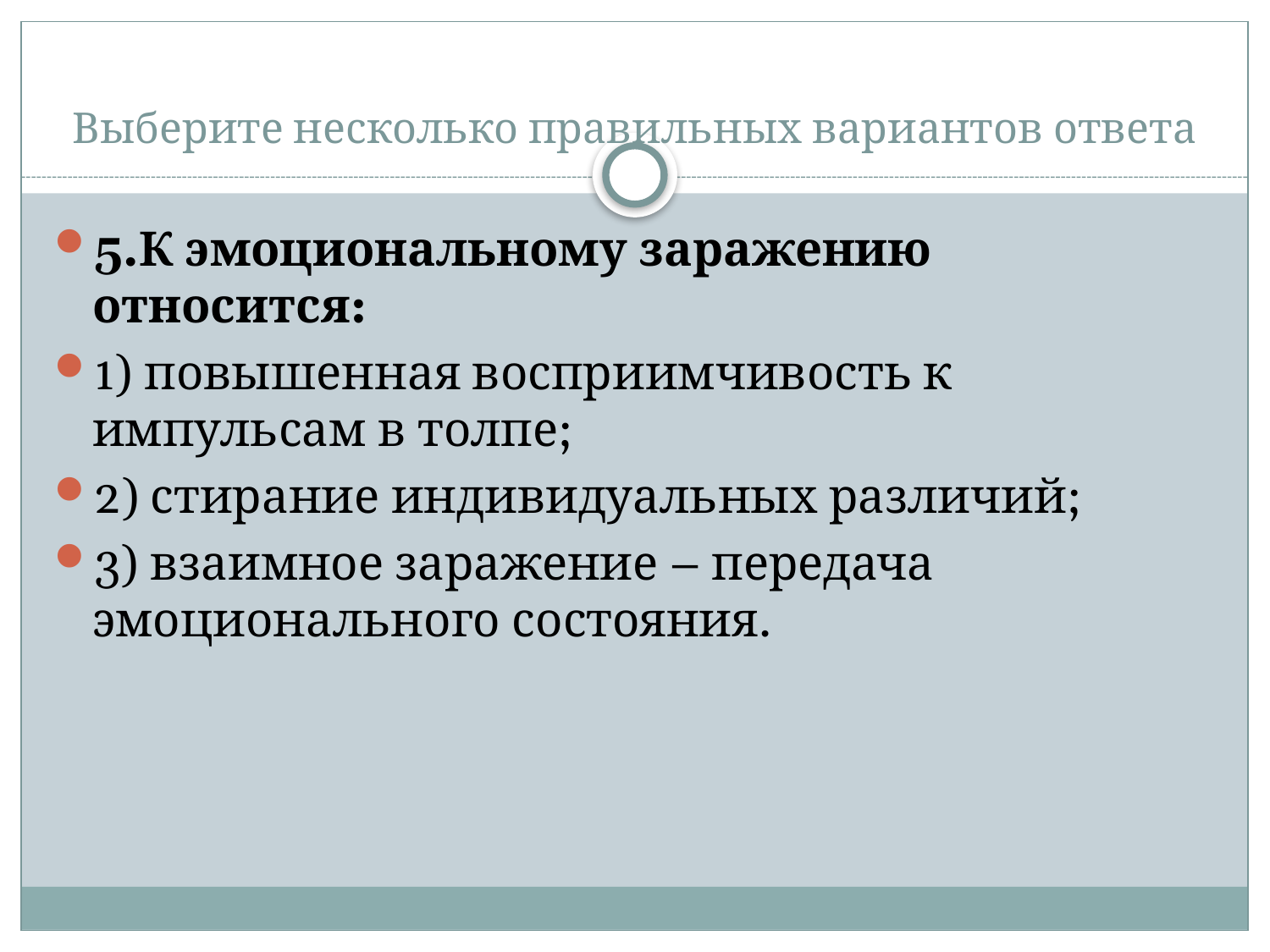

# Выберите несколько правильных вариантов ответа
5.К эмоциональному заражению относится:
1) повышенная восприимчивость к импульсам в толпе;
2) стирание индивидуальных различий;
3) взаимное заражение – передача эмоционального состояния.